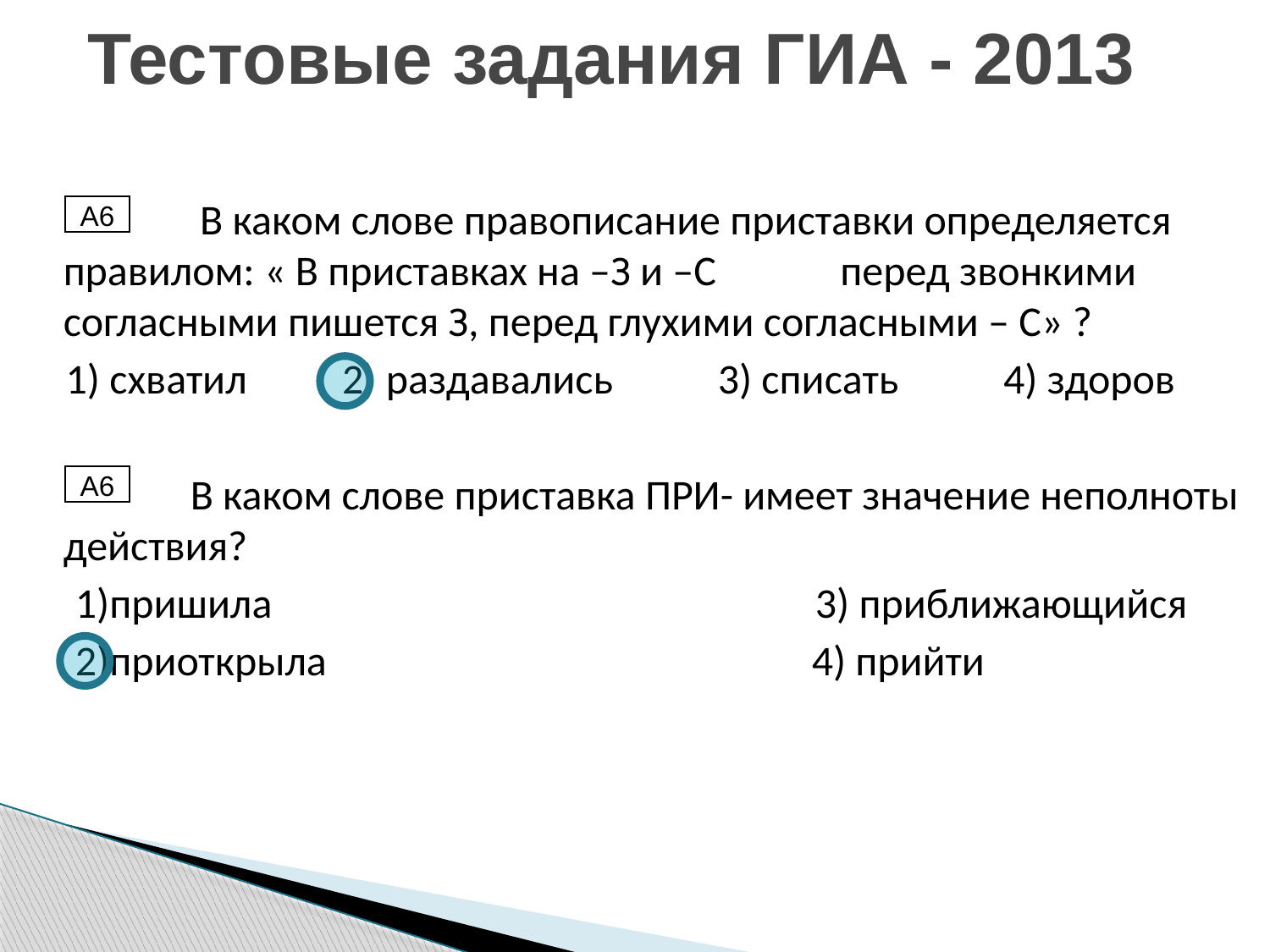

# Тестовые задания ГИА - 2013
		 В каком слове правописание приставки определяется правилом: « В приставках на –З и –С             перед звонкими согласными пишется З, перед глухими согласными – С» ?
    1) схватил          2) раздавались           3) списать           4) здоров

		В каком слове приставка ПРИ- имеет значение неполноты действия?
     1)пришила                                                         3) приближающийся
     2)приоткрыла                                                   4) прийти

| А6 |
| --- |

| А6 |
| --- |